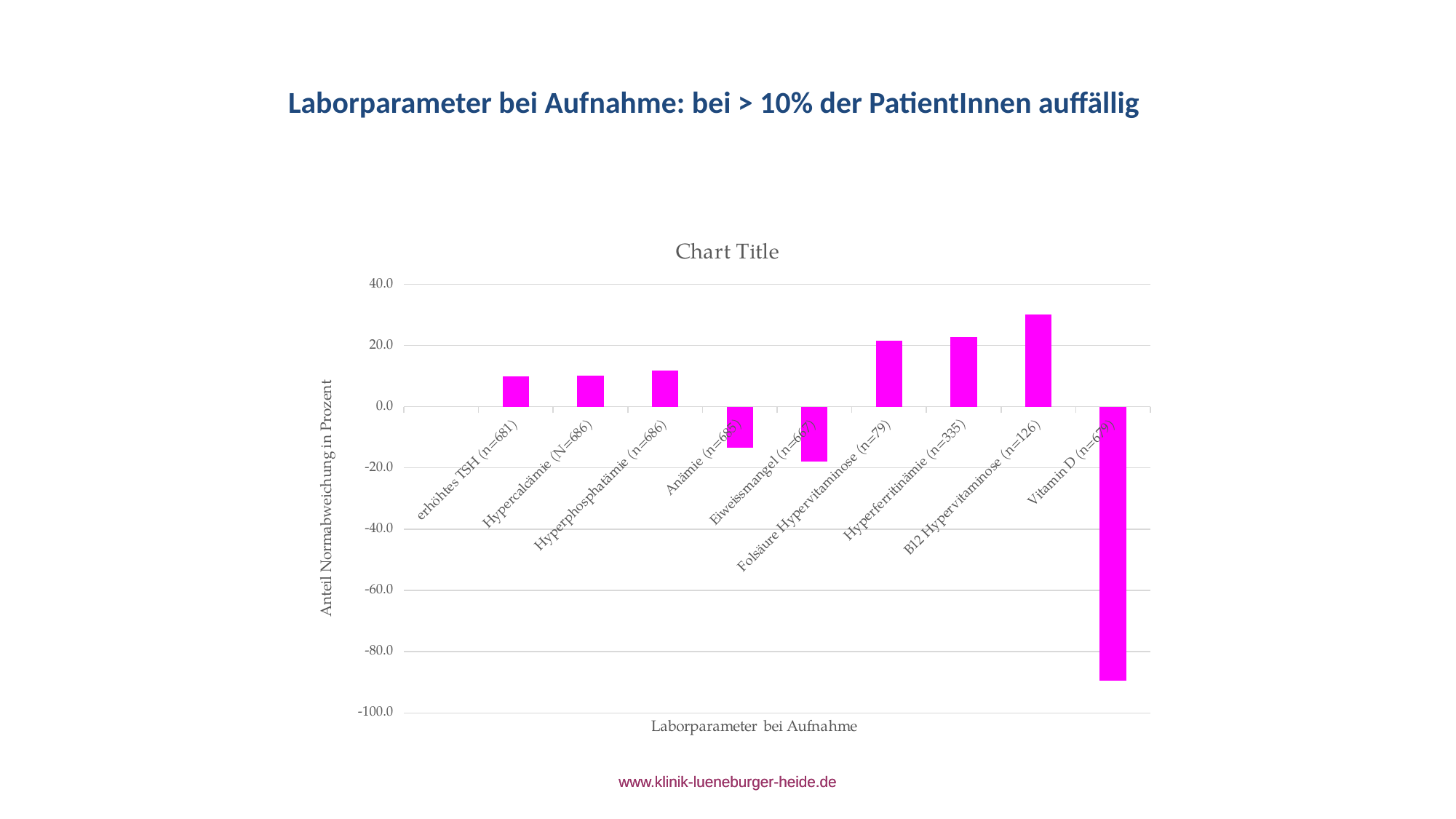

# Laborparameter bei Aufnahme: bei > 10% der PatientInnen auffällig

### Chart:

| Category |  |
|---|---|
|  | None |
| erhöhtes TSH (n=681) | 9.985315712187958 |
| Hypercalcämie (N=686) | 10.058309037900875 |
| Hyperphosphatämie (n=686) | 11.807580174927114 |
|               Anämie (n=685) | -13.43065693430657 |
| Eiweissmangel (n=667) | -17.991004497751124 |
| Folsäure Hypervitaminose (n=79) | 21.518987341772153 |
| Hyperferritinämie (n=335) | 22.686567164179106 |
| B12 Hypervitaminose (n=126) | 30.158730158730158 |
| Vitamin D (n=679) | -89.54344624447718 |